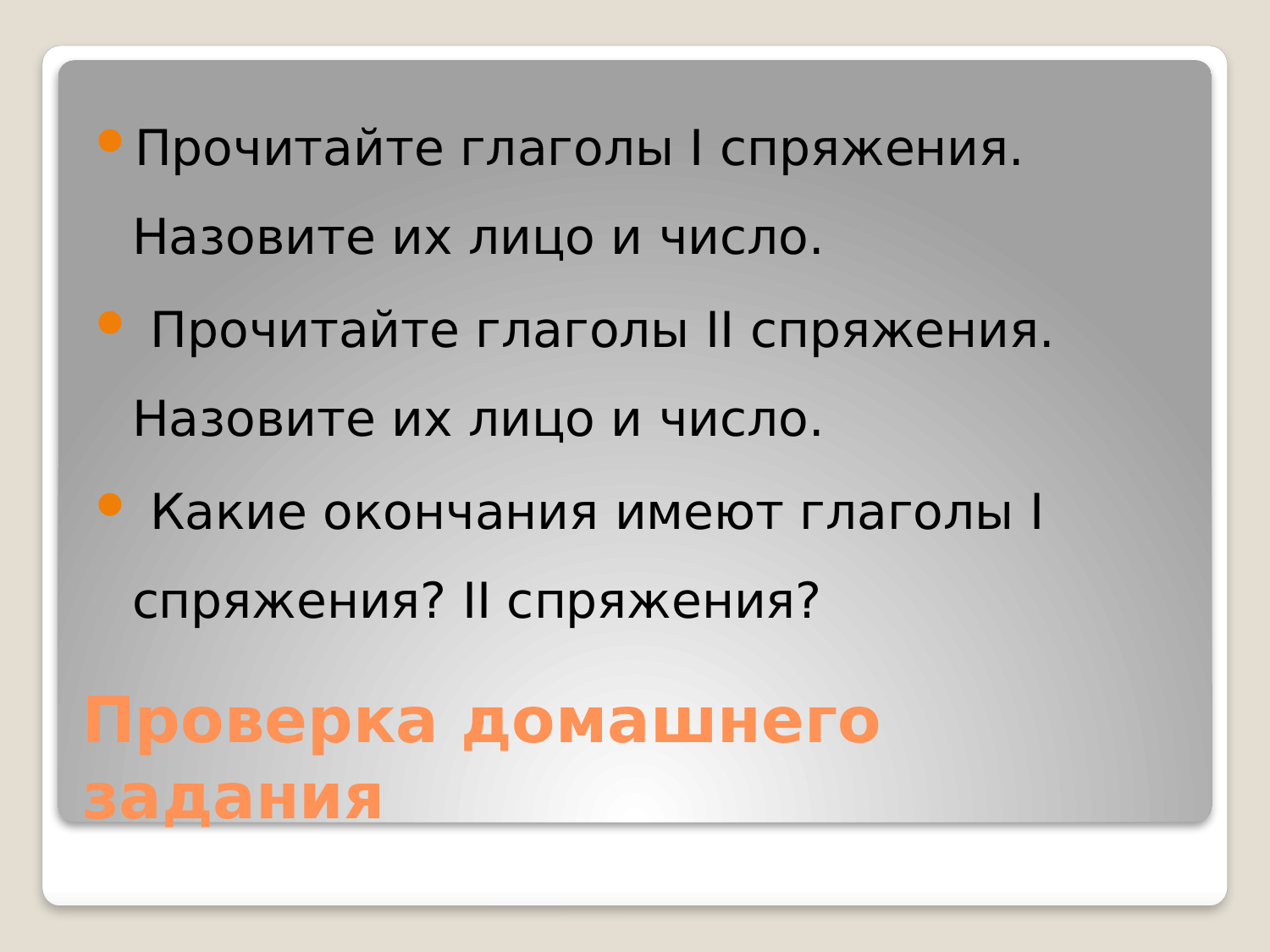

Прочитайте глаголы I спряжения. Назовите их лицо и число.
 Прочитайте глаголы II спряжения. Назовите их лицо и число.
 Какие окончания имеют глаголы I спряжения? II спряжения?

# Проверка домашнего задания